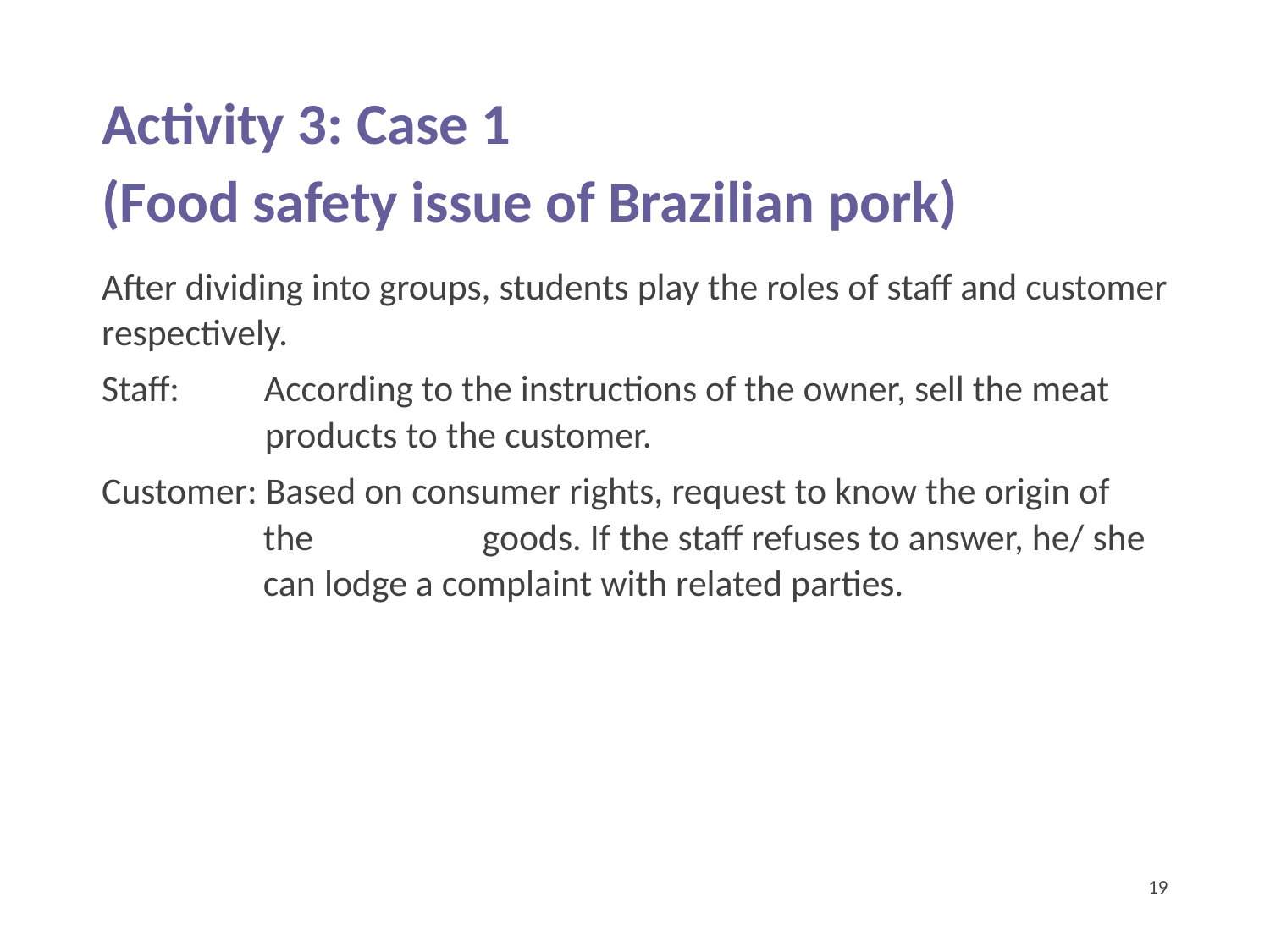

Activity 3: Case 1
(Food safety issue of Brazilian pork)
After dividing into groups, students play the roles of staff and customer respectively.
Staff:          According to the instructions of the owner, sell the meat
         products to the customer.
Customer: Based on consumer rights, request to know the origin of the                    goods. If the staff refuses to answer, he/ she can lodge a complaint with related parties.
19